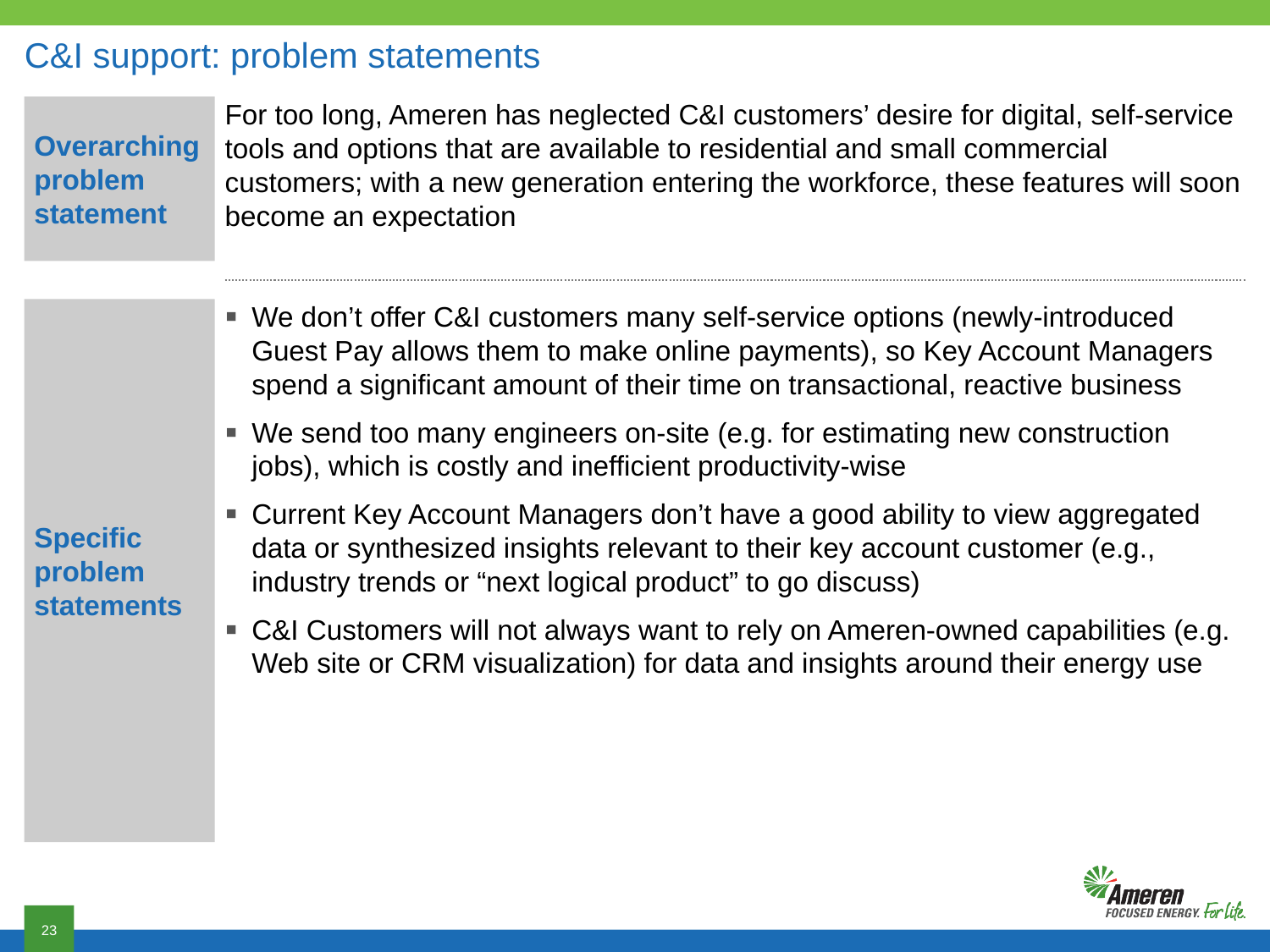

# C&I support: problem statements
Overarching
problem statement
For too long, Ameren has neglected C&I customers’ desire for digital, self-service tools and options that are available to residential and small commercial customers; with a new generation entering the workforce, these features will soon become an expectation
We don’t offer C&I customers many self-service options (newly-introduced Guest Pay allows them to make online payments), so Key Account Managers spend a significant amount of their time on transactional, reactive business
We send too many engineers on-site (e.g. for estimating new construction jobs), which is costly and inefficient productivity-wise
Current Key Account Managers don’t have a good ability to view aggregated data or synthesized insights relevant to their key account customer (e.g., industry trends or “next logical product” to go discuss)
C&I Customers will not always want to rely on Ameren-owned capabilities (e.g. Web site or CRM visualization) for data and insights around their energy use
Specific problem statements